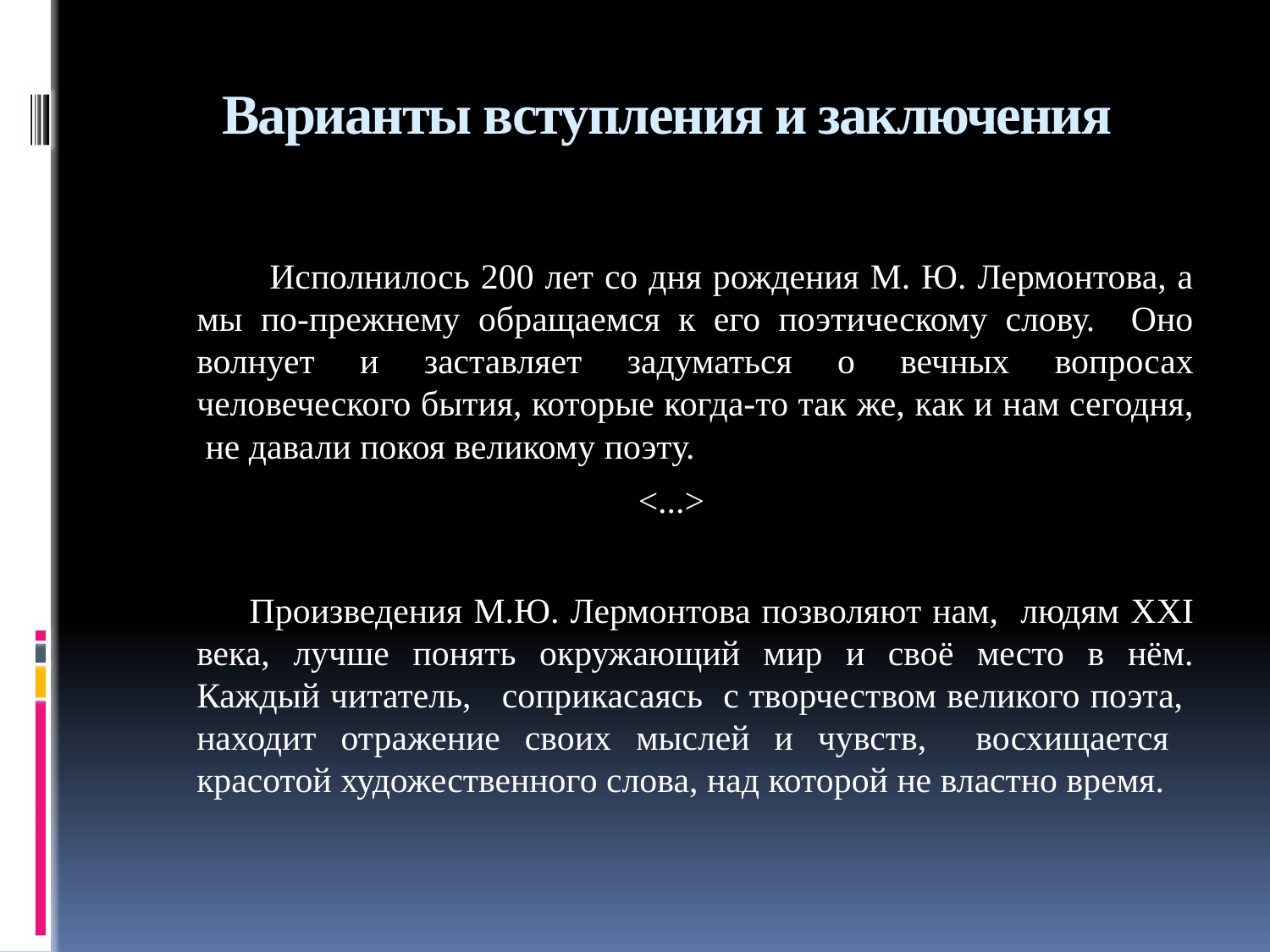

# Варианты вступления и заключения
           Исполнилось 200 лет со дня рождения М. Ю. Лермонтова, а мы по-прежнему обращаемся к его поэтическому слову.  Оно волнует и заставляет задуматься о вечных вопросах человеческого бытия, которые когда-то так же, как и нам сегодня,  не давали покоя великому поэту.
<...>

         Произведения М.Ю. Лермонтова позволяют нам,  людям XXI века, лучше понять окружающий мир и своё место в нём. Каждый читатель,   соприкасаясь  с творчеством великого поэта,  находит отражение своих мыслей и чувств,  восхищается  красотой художественного слова, над которой не властно время.